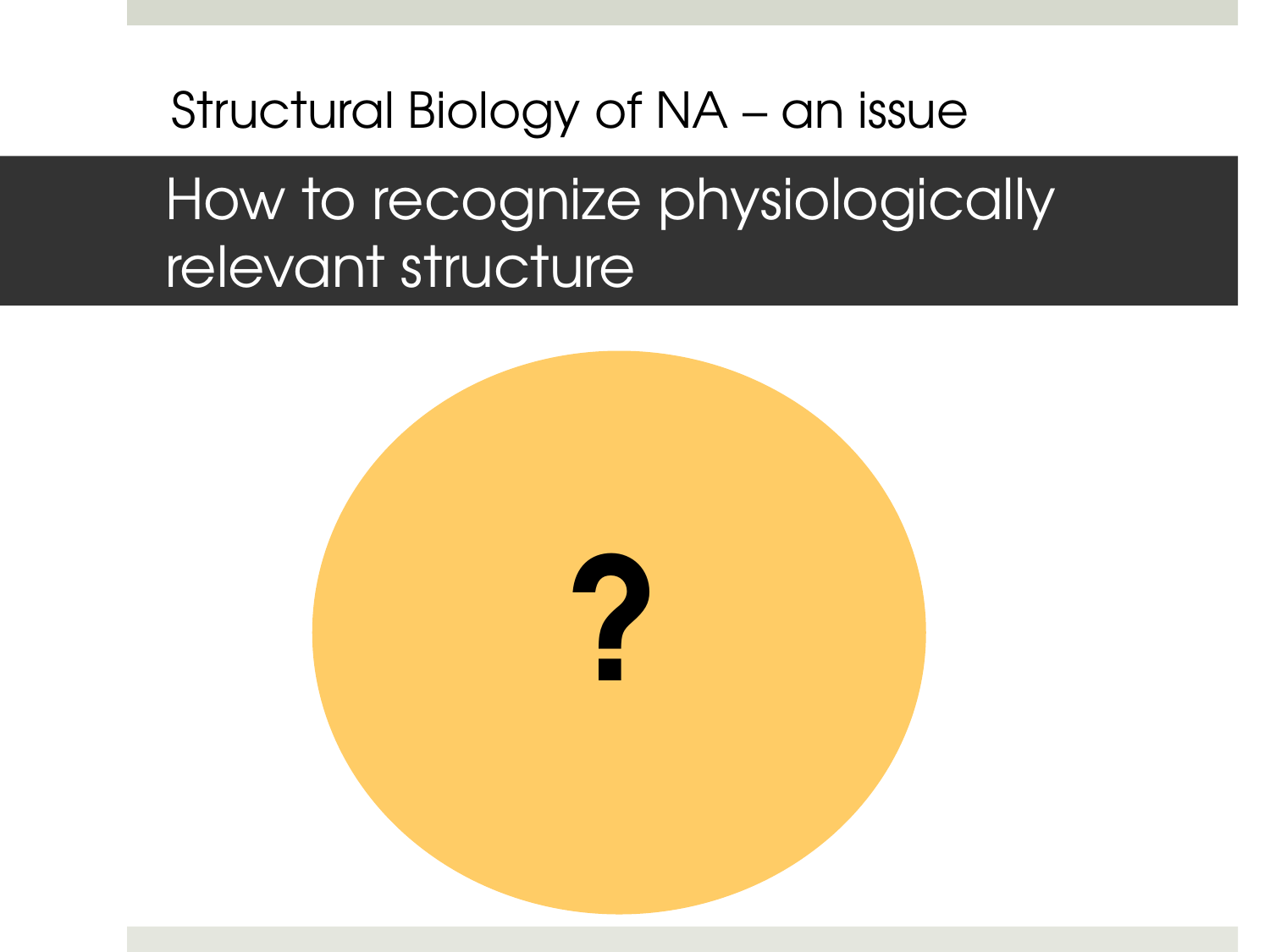

Structural Biology of NA – an issue
# How to recognize physiologically relevant structure

?